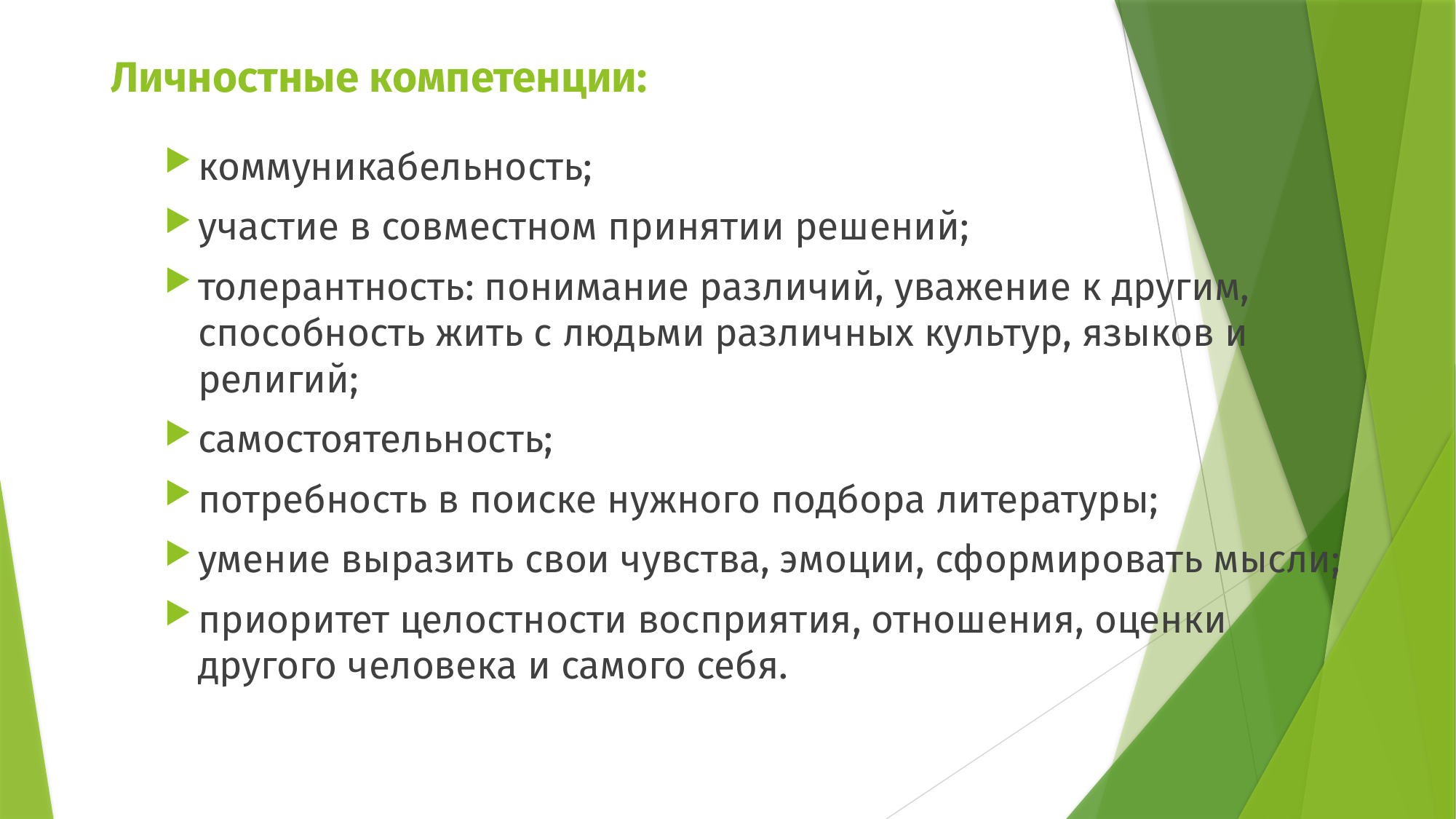

# Личностные компетенции:
коммуникабельность;
участие в совместном принятии решений;
толерантность: понимание различий, уважение к другим, способность жить с людьми различных культур, языков и религий;
самостоятельность;
потребность в поиске нужного подбора литературы;
умение выразить свои чувства, эмоции, сформировать мысли;
приоритет целостности восприятия, отношения, оценки другого человека и самого себя.